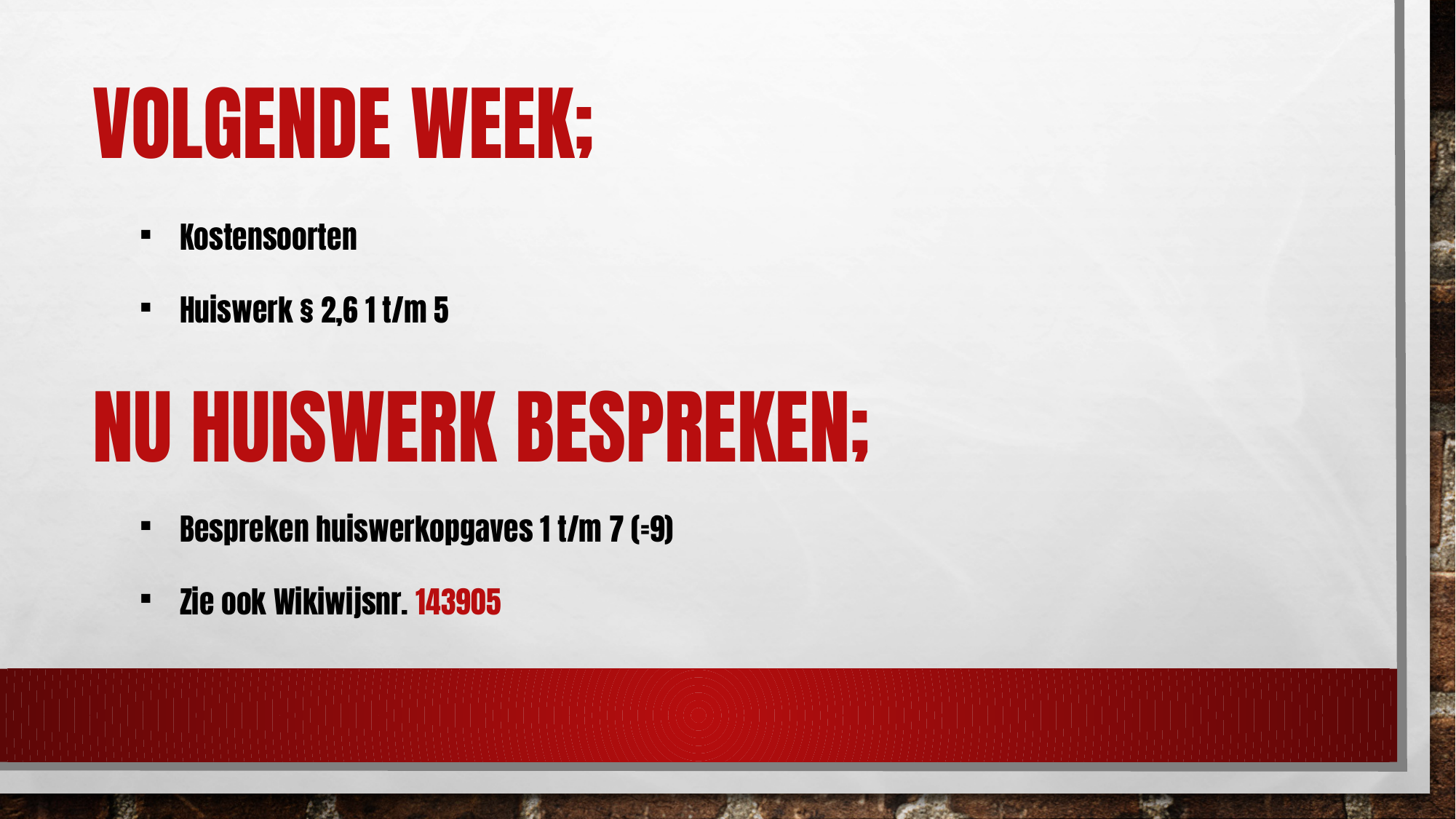

# Volgende week;

Kostensoorten

Huiswerk § 2,6 1 t/m 5

Bespreken huiswerkopgaves 1 t/m 7 (=9)

Zie ook Wikiwijsnr. 143905

Nu huiswerk bespreken;